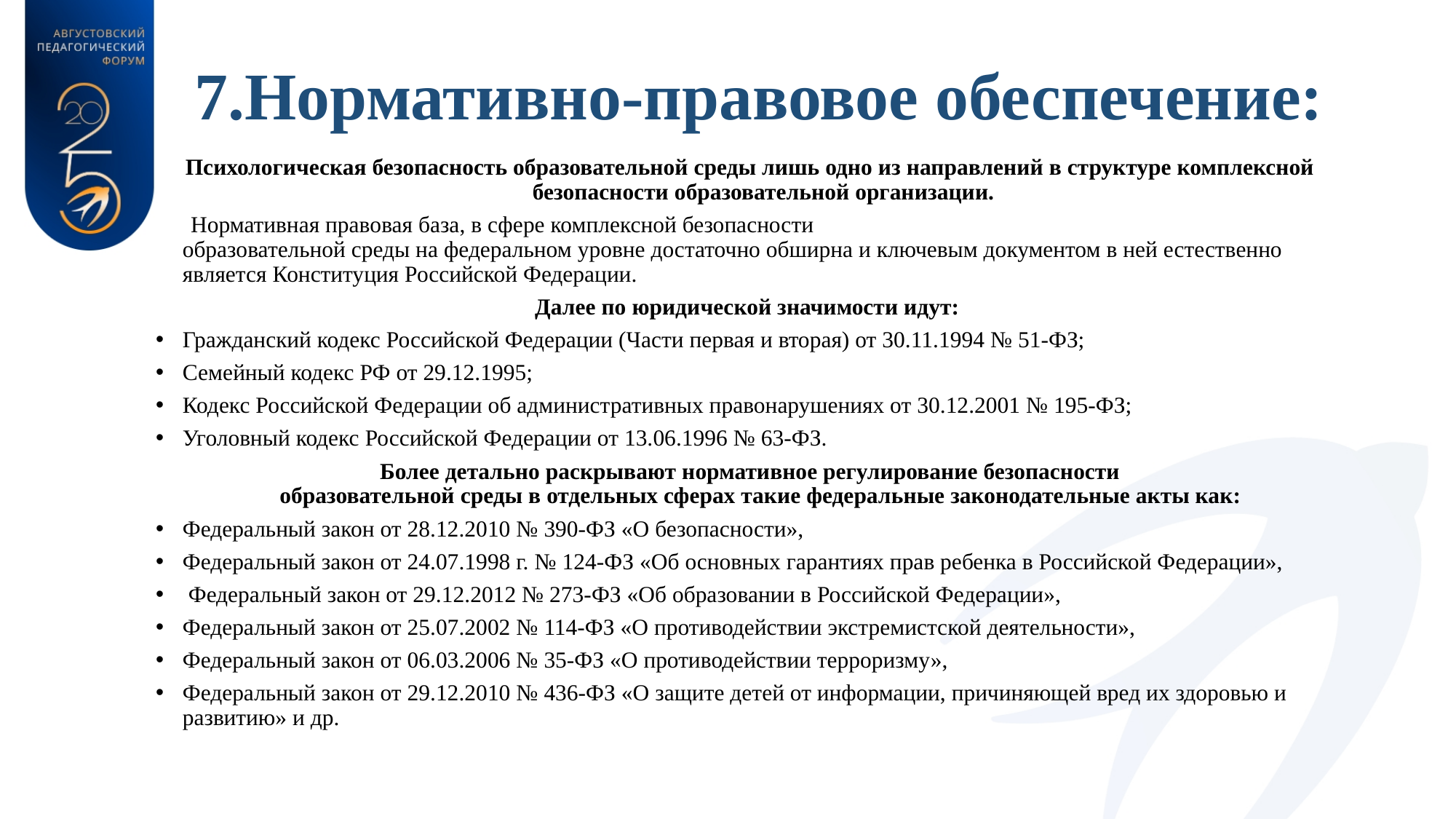

# 7.Нормативно-правовое обеспечение:
Психологическая безопасность образовательной среды лишь одно из направлений в структуре комплексной безопасности образовательной организации.
      Нормативная правовая база, в сфере комплексной безопасности
образовательной среды на федеральном уровне достаточно обширна и ключевым документом в ней естественно является Конституция Российской Федерации.
Далее по юридической значимости идут:
Гражданский кодекс Российской Федерации (Части первая и вторая) от 30.11.1994 № 51-ФЗ;
Семейный кодекс РФ от 29.12.1995;
Кодекс Российской Федерации об административных правонарушениях от 30.12.2001 № 195-ФЗ;
Уголовный кодекс Российской Федерации от 13.06.1996 № 63-ФЗ.
Более детально раскрывают нормативное регулирование безопасности
образовательной среды в отдельных сферах такие федеральные законодательные акты как:
Федеральный закон от 28.12.2010 № 390-ФЗ «О безопасности»,
Федеральный закон от 24.07.1998 г. № 124-ФЗ «Об основных гарантиях прав ребенка в Российской Федерации»,
 Федеральный закон от 29.12.2012 № 273-ФЗ «Об образовании в Российской Федерации»,
Федеральный закон от 25.07.2002 № 114-ФЗ «О противодействии экстремистской деятельности»,
Федеральный закон от 06.03.2006 № 35-ФЗ «О противодействии терроризму»,
Федеральный закон от 29.12.2010 № 436-ФЗ «О защите детей от информации, причиняющей вред их здоровью и развитию» и др.